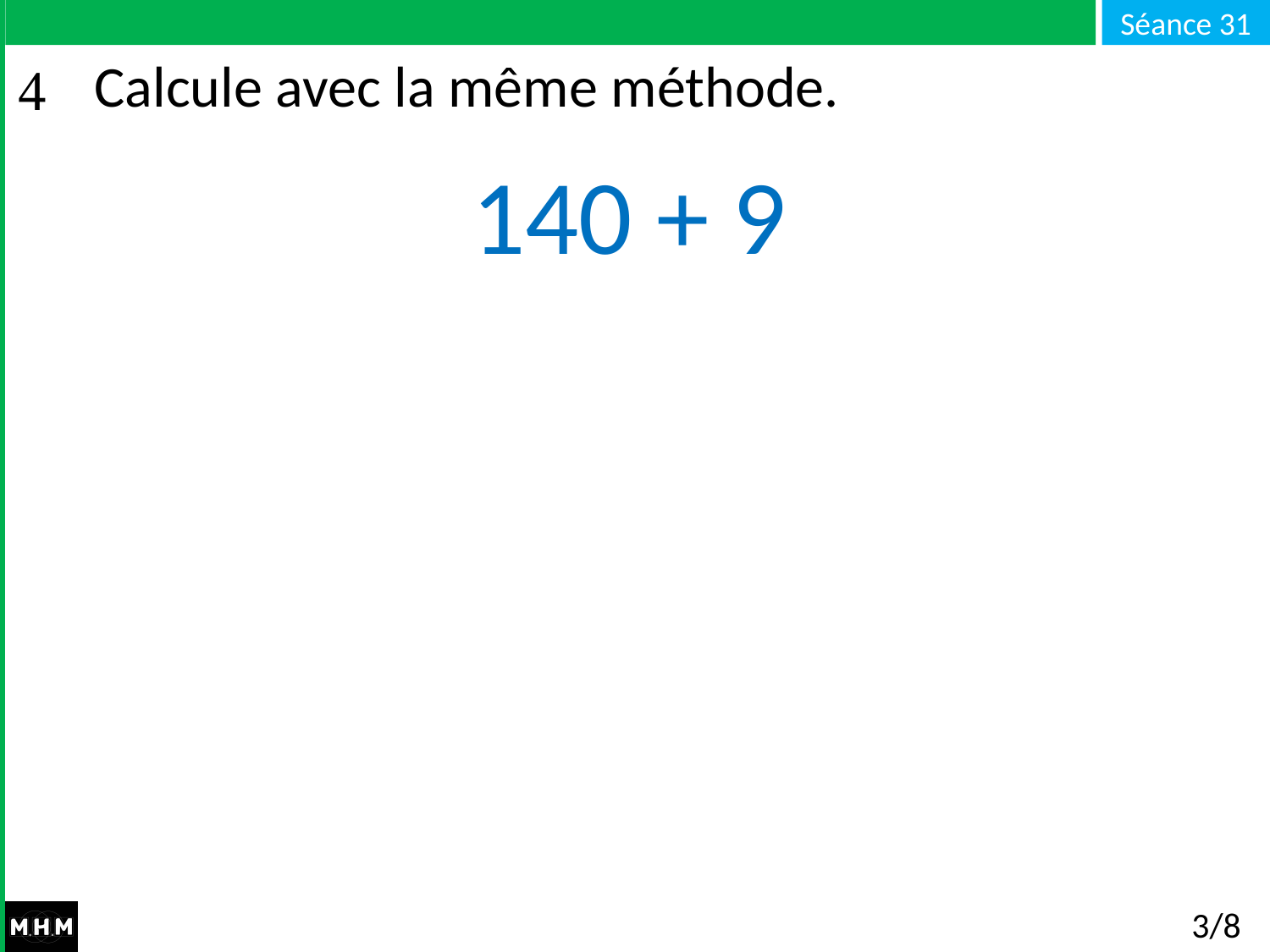

# Calcule avec la même méthode.
140 + 9
3/8